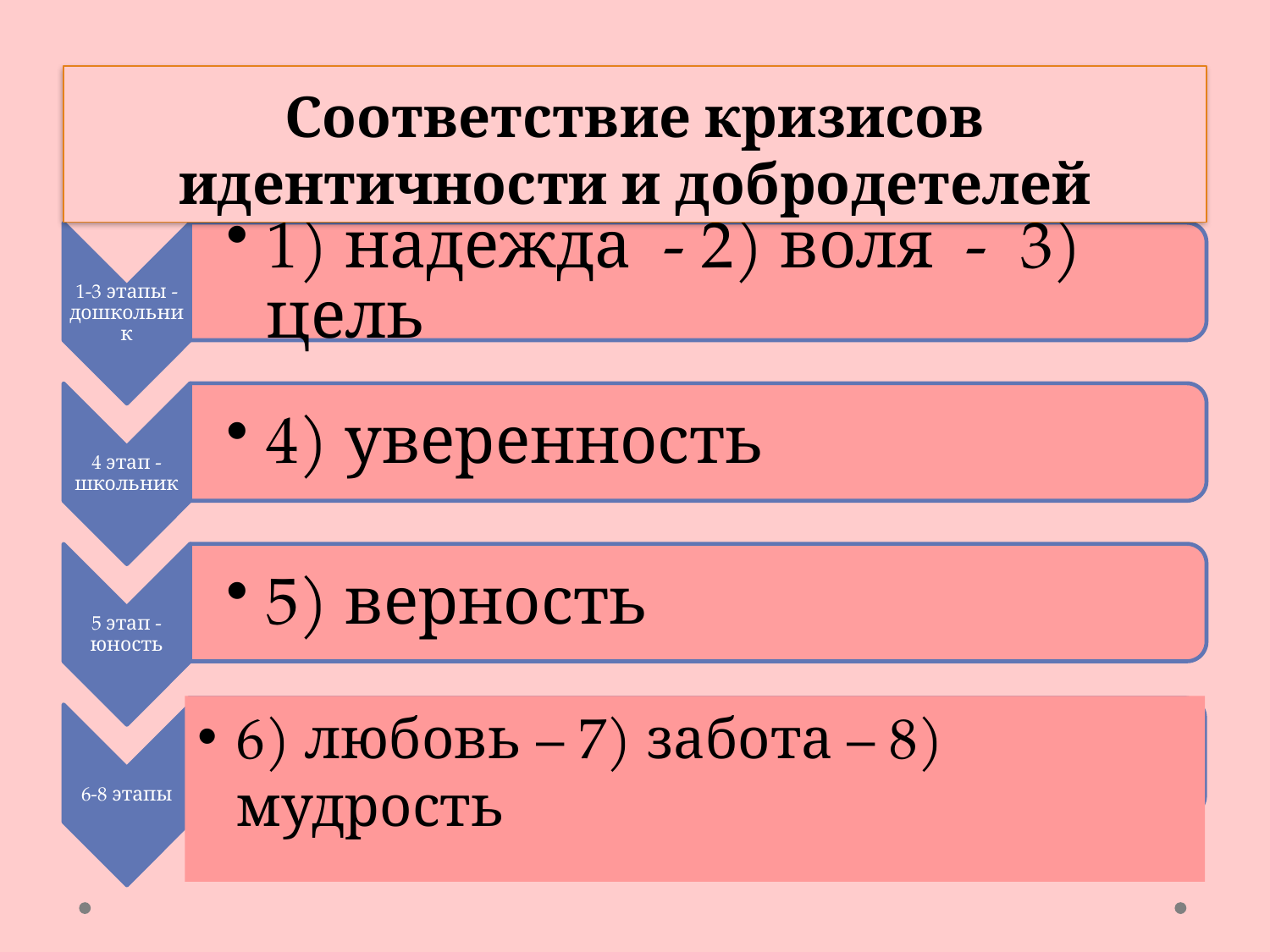

# Соответствие кризисов идентичности и добродетелей
1-3 этапы - дошкольник
1) надежда  - 2) воля  -  3) цель
4 этап - школьник
4) уверенность
5 этап - юность
5) верность
6-8 этапы
6) любовь – 7) забота – 8) мудрость